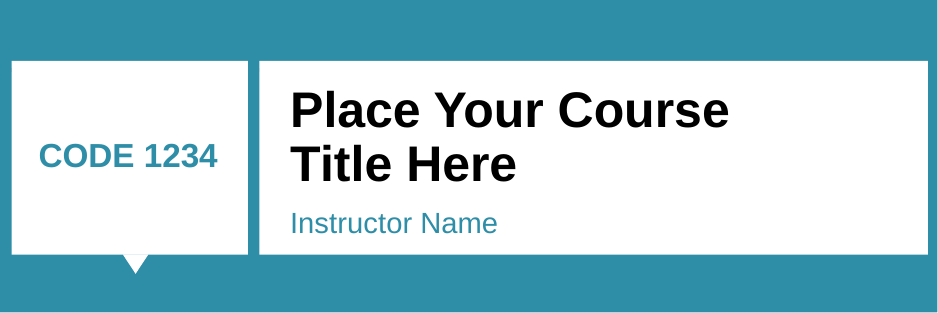

Place Your Course
Title Here
CODE 1234
Instructor Name